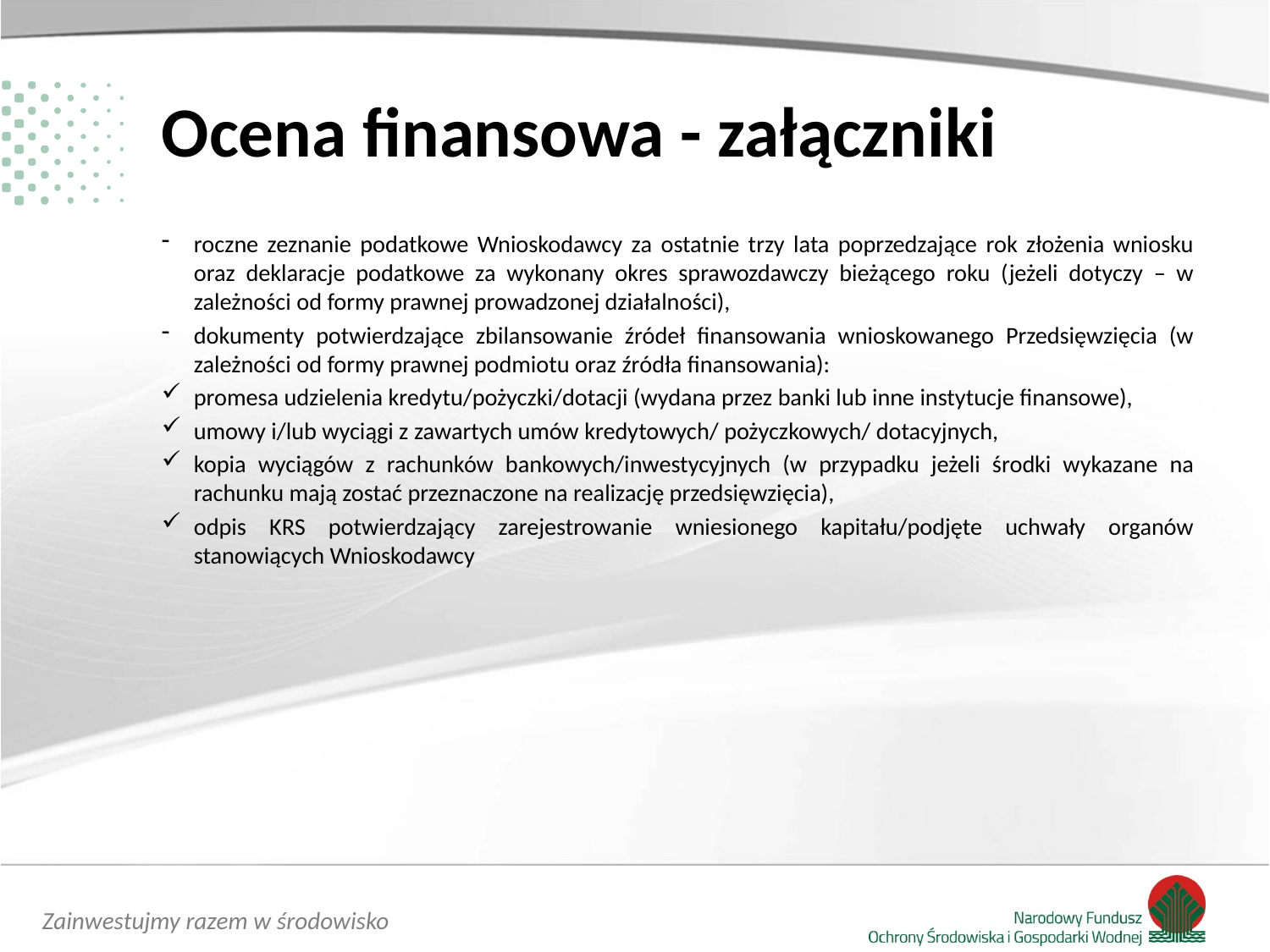

# Ocena finansowa - załączniki
roczne zeznanie podatkowe Wnioskodawcy za ostatnie trzy lata poprzedzające rok złożenia wniosku oraz deklaracje podatkowe za wykonany okres sprawozdawczy bieżącego roku (jeżeli dotyczy – w zależności od formy prawnej prowadzonej działalności),
dokumenty potwierdzające zbilansowanie źródeł finansowania wnioskowanego Przedsięwzięcia (w zależności od formy prawnej podmiotu oraz źródła finansowania):
promesa udzielenia kredytu/pożyczki/dotacji (wydana przez banki lub inne instytucje finansowe),
umowy i/lub wyciągi z zawartych umów kredytowych/ pożyczkowych/ dotacyjnych,
kopia wyciągów z rachunków bankowych/inwestycyjnych (w przypadku jeżeli środki wykazane na rachunku mają zostać przeznaczone na realizację przedsięwzięcia),
odpis KRS potwierdzający zarejestrowanie wniesionego kapitału/podjęte uchwały organów stanowiących Wnioskodawcy